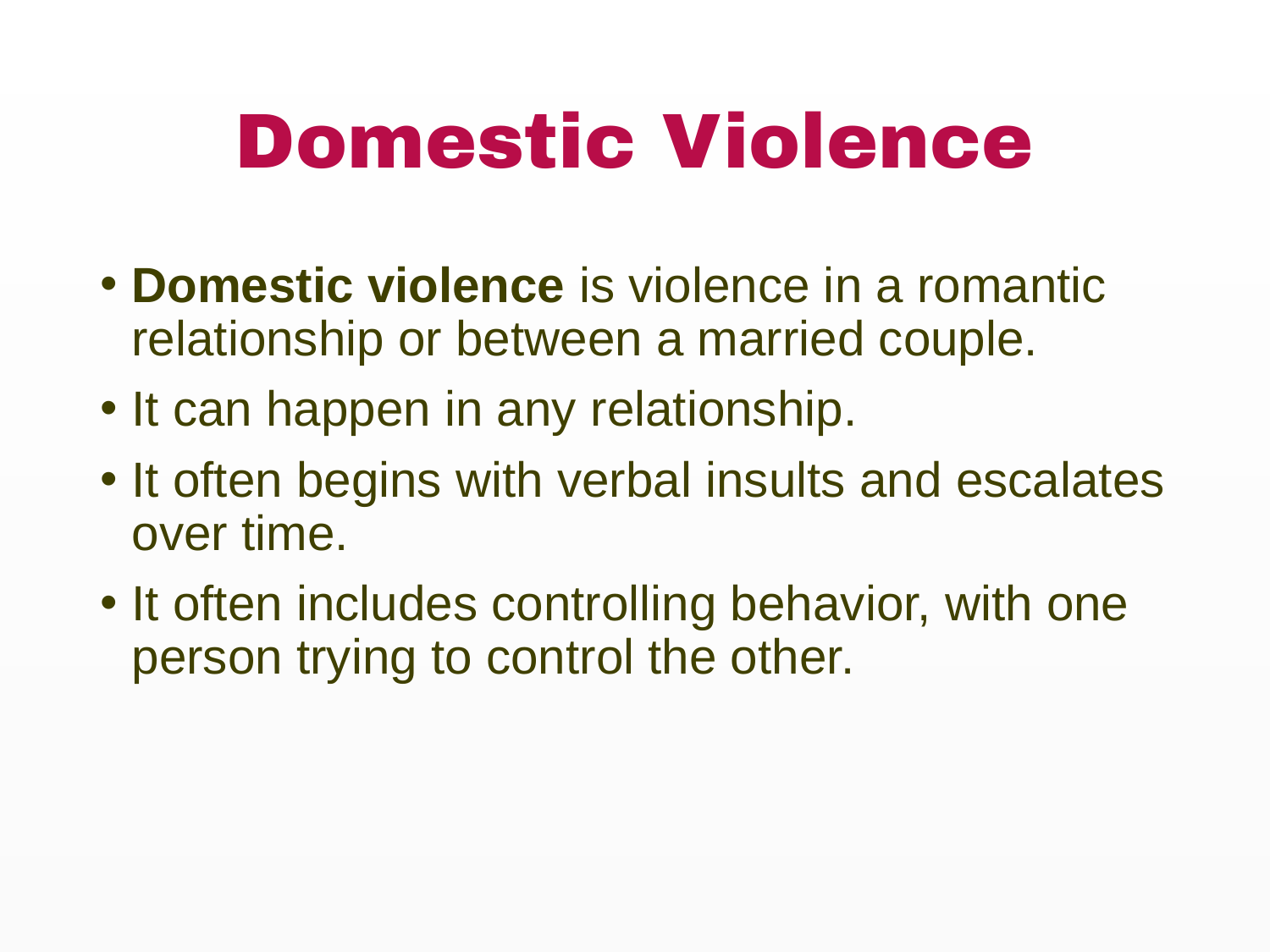

# Domestic Violence
Domestic violence is violence in a romantic relationship or between a married couple.
It can happen in any relationship.
It often begins with verbal insults and escalates over time.
It often includes controlling behavior, with one person trying to control the other.